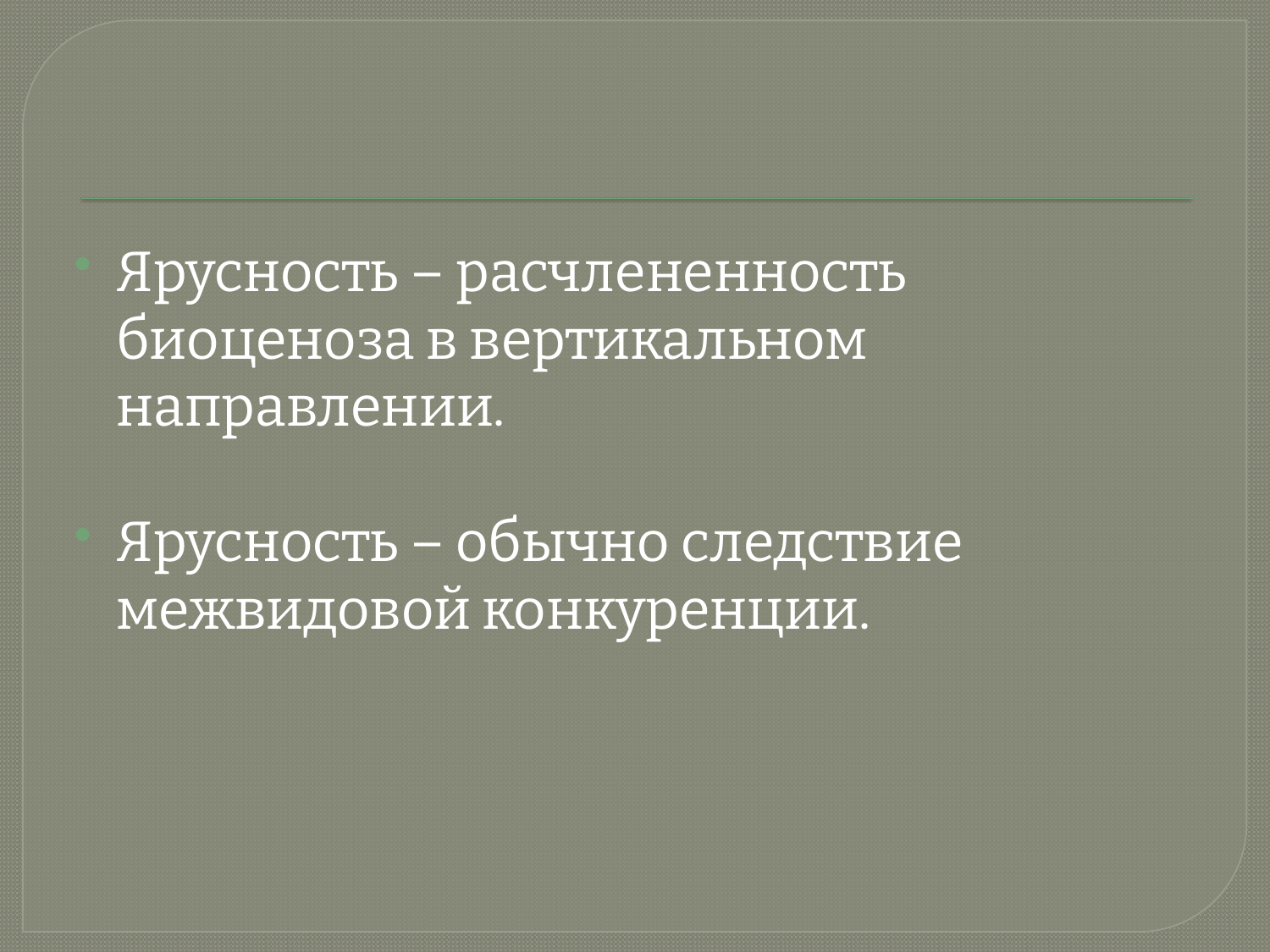

#
Ярусность – расчлененность биоценоза в вертикальном направлении.

Ярусность – обычно следствие межвидовой конкуренции.